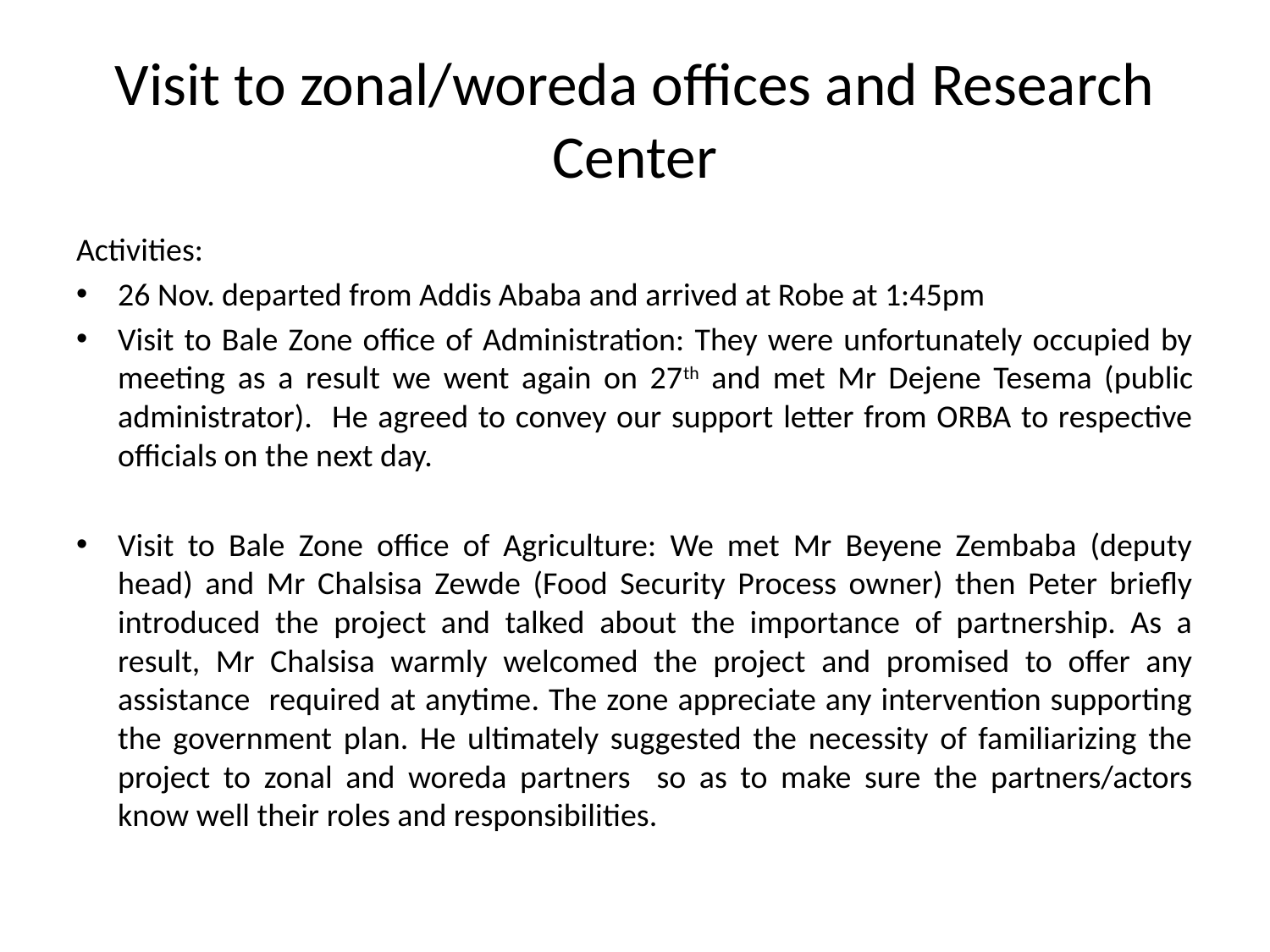

# Visit to zonal/woreda offices and Research Center
Activities:
26 Nov. departed from Addis Ababa and arrived at Robe at 1:45pm
Visit to Bale Zone office of Administration: They were unfortunately occupied by meeting as a result we went again on 27th and met Mr Dejene Tesema (public administrator).  He agreed to convey our support letter from ORBA to respective officials on the next day.

Visit to Bale Zone office of Agriculture: We met Mr Beyene Zembaba (deputy head) and Mr Chalsisa Zewde (Food Security Process owner) then Peter briefly introduced the project and talked about the importance of partnership. As a result, Mr Chalsisa warmly welcomed the project and promised to offer any assistance  required at anytime. The zone appreciate any intervention supporting the government plan. He ultimately suggested the necessity of familiarizing the project to zonal and woreda partners  so as to make sure the partners/actors know well their roles and responsibilities.